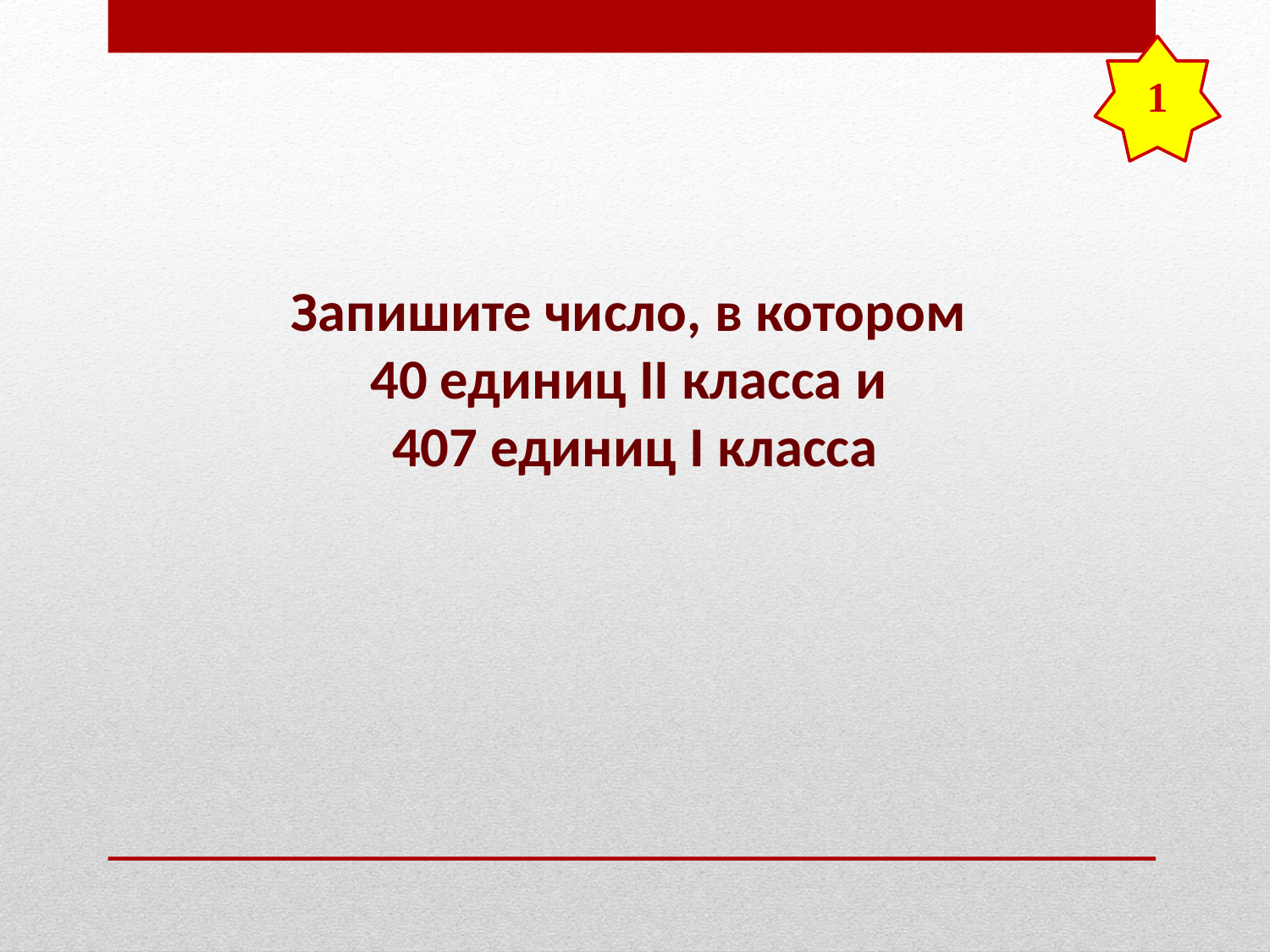

1
# Запишите число, в котором 40 единиц II класса и 407 единиц I класса